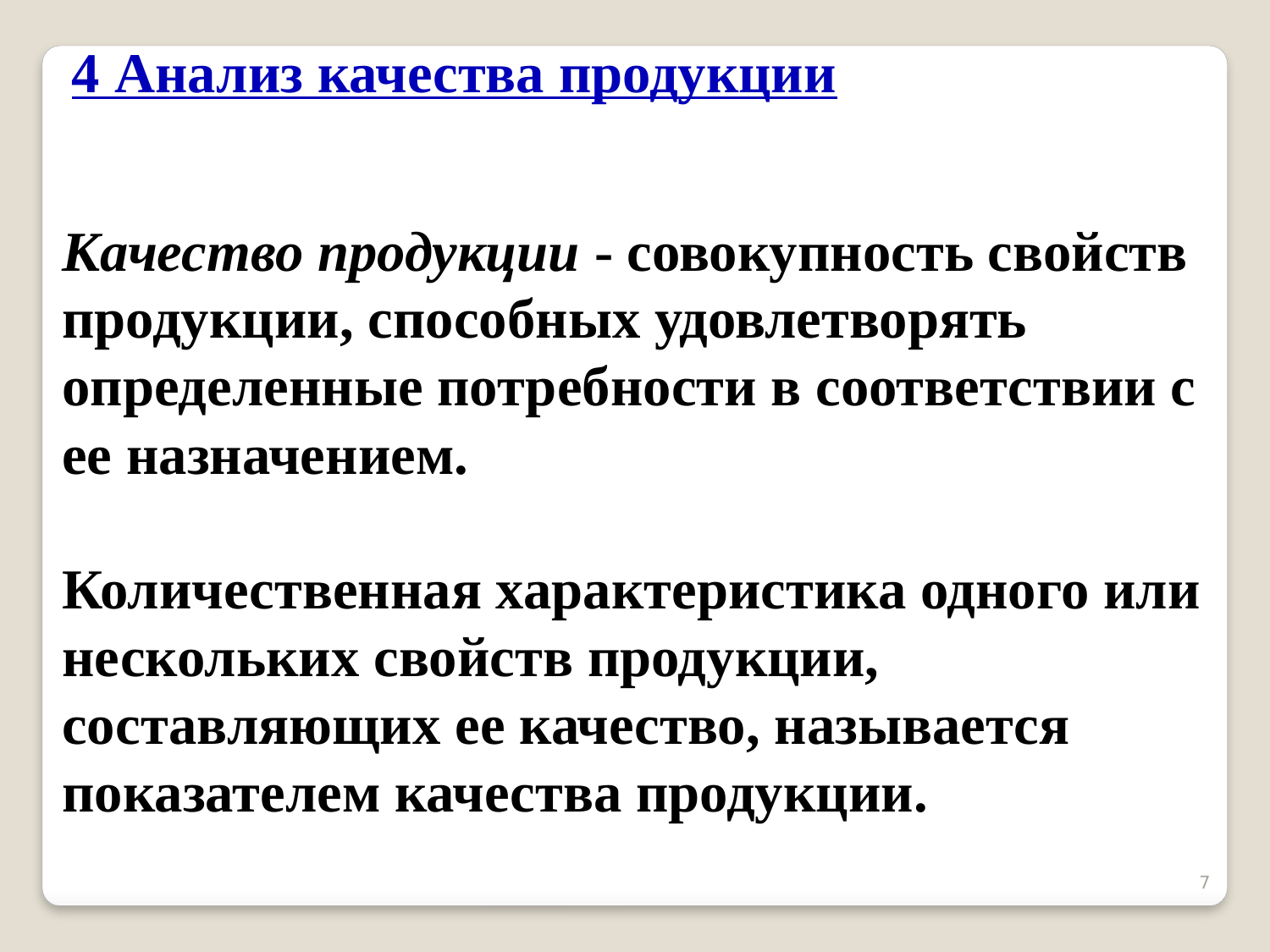

4 Анализ качества продукции

Качество продукции - совокупность свойств продукции, способных удовлетворять определенные потребности в соответствии с ее назначением.

Количественная характеристика одного или нескольких свойств продукции, составляющих ее качество, называется показателем качества продукции.

7